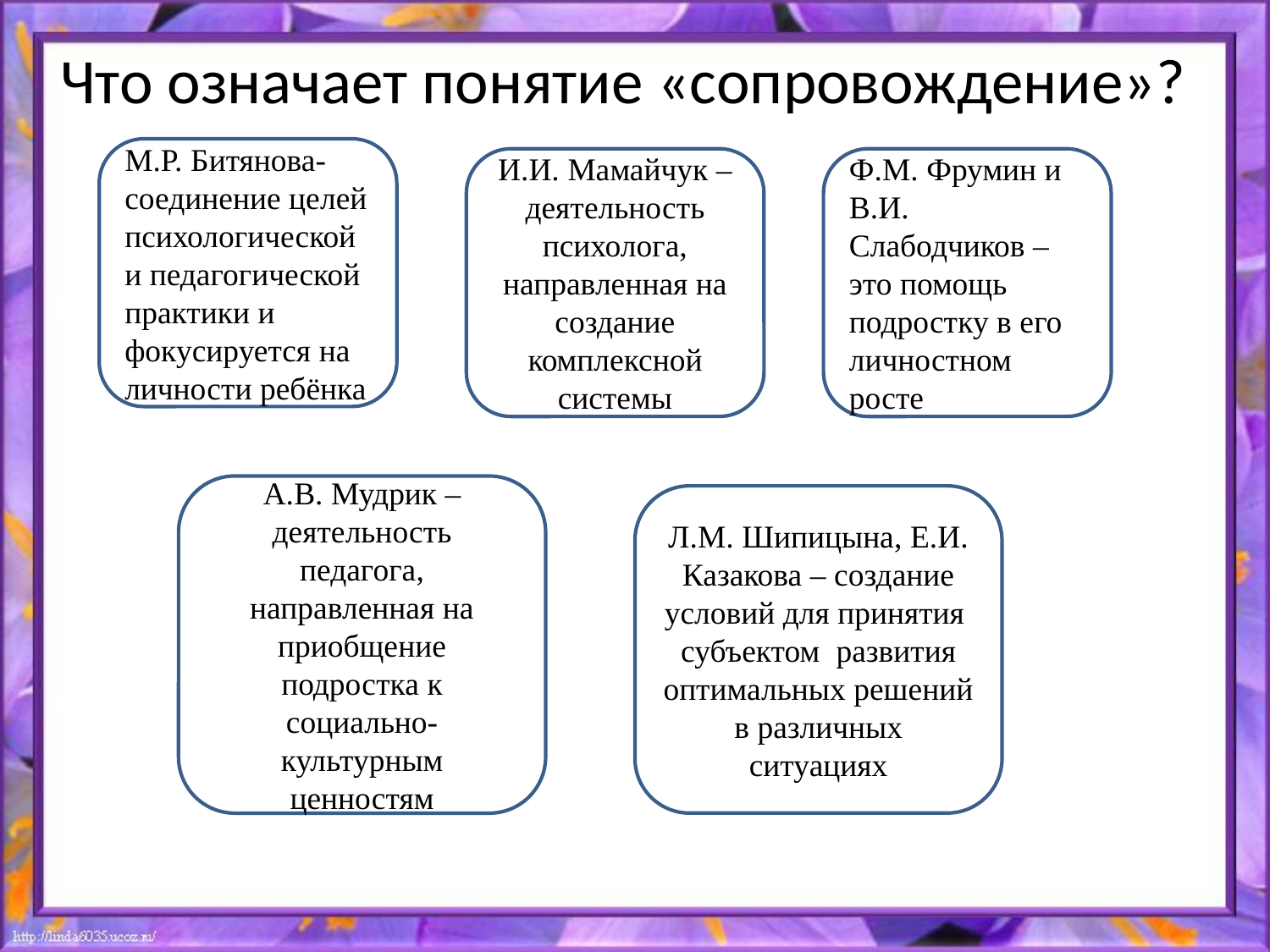

# Что означает понятие «сопровождение»?

М.Р. Битянова-соединение целей психологической и педагогической практики и фокусируется на личности ребёнка
И.И. Мамайчук – деятельность психолога, направленная на создание комплексной системы
Ф.М. Фрумин и В.И. Слабодчиков – это помощь подростку в его личностном росте

А.В. Мудрик – деятельность педагога, направленная на приобщение подростка к социально-культурным ценностям
Л.М. Шипицына, Е.И. Казакова – создание условий для принятия  субъектом  развития оптимальных решений в различных ситуациях